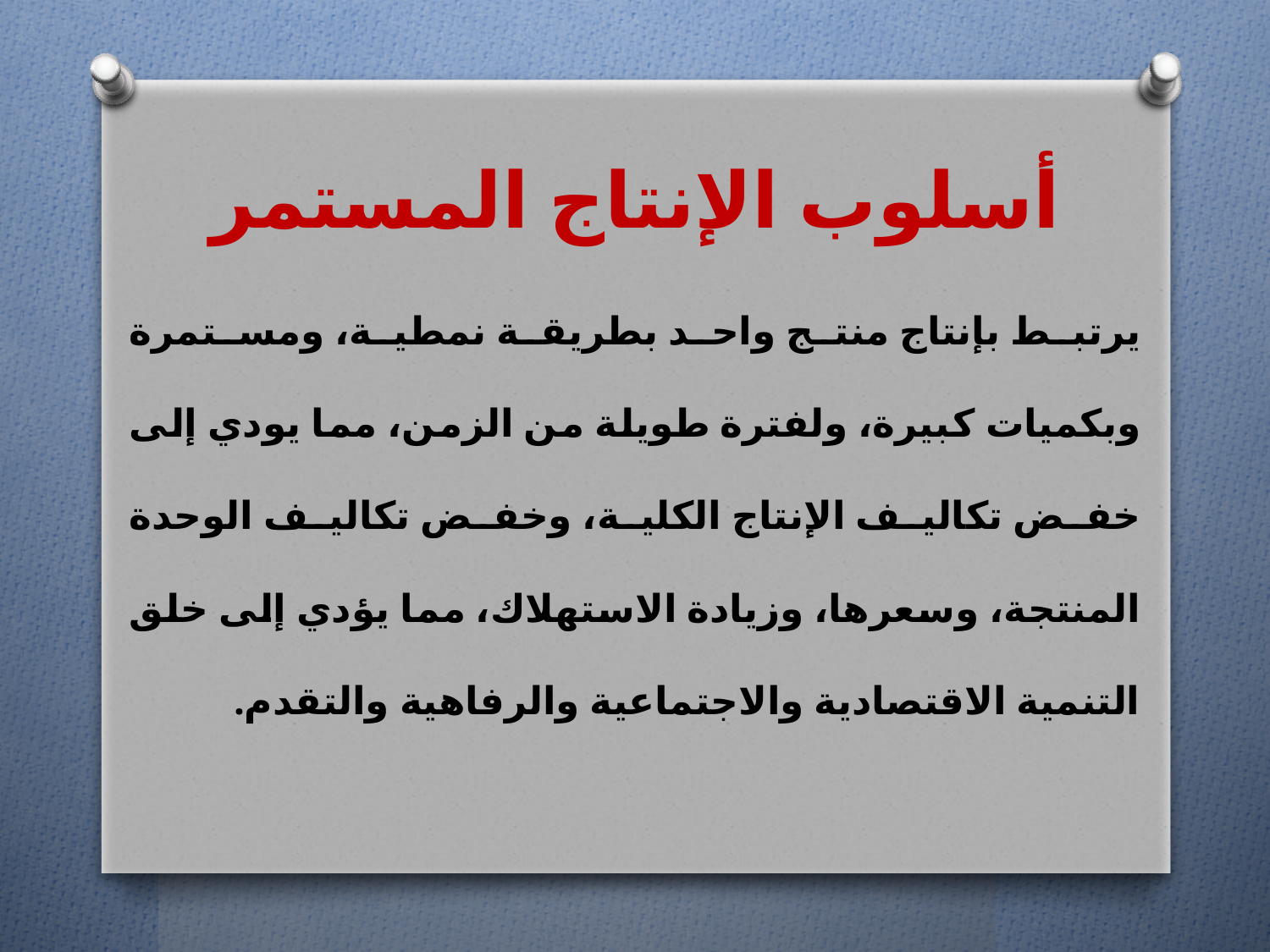

# أسلوب الإنتاج المستمر
يرتبط بإنتاج منتج واحد بطريقة نمطية، ومستمرة وبكميات كبيرة، ولفترة طويلة من الزمن، مما يودي إلى خفض تكاليف الإنتاج الكلية، وخفض تكاليف الوحدة المنتجة، وسعرها، وزيادة الاستهلاك، مما يؤدي إلى خلق التنمية الاقتصادية والاجتماعية والرفاهية والتقدم.